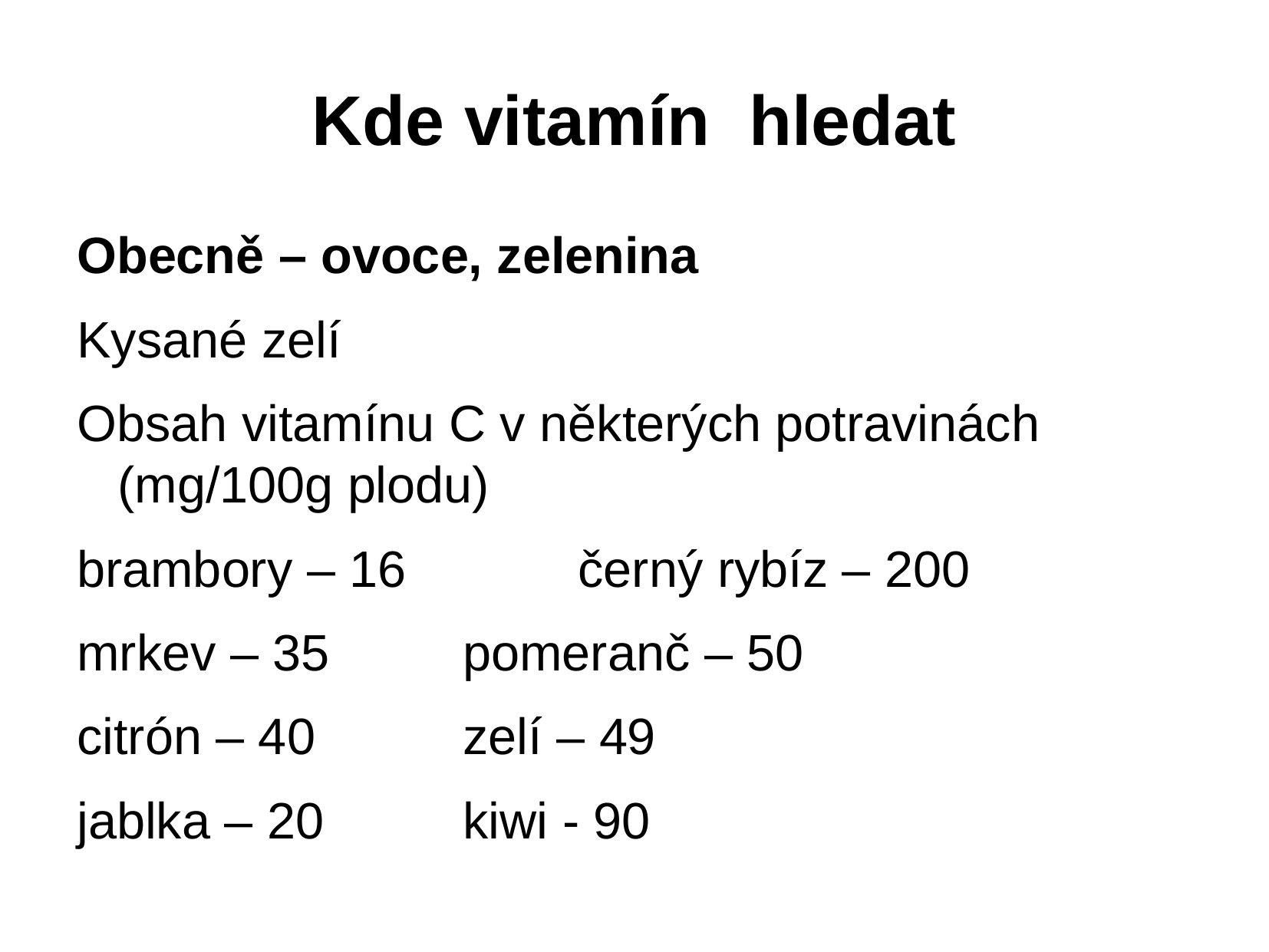

# Kde vitamín  hledat
Obecně – ovoce, zelenina
Kysané zelí
Obsah vitamínu C v některých potravinách (mg/100g plodu)
brambory – 16		černý rybíz – 200
mrkev – 35		pomeranč – 50
citrón – 40		zelí – 49
jablka – 20		kiwi - 90